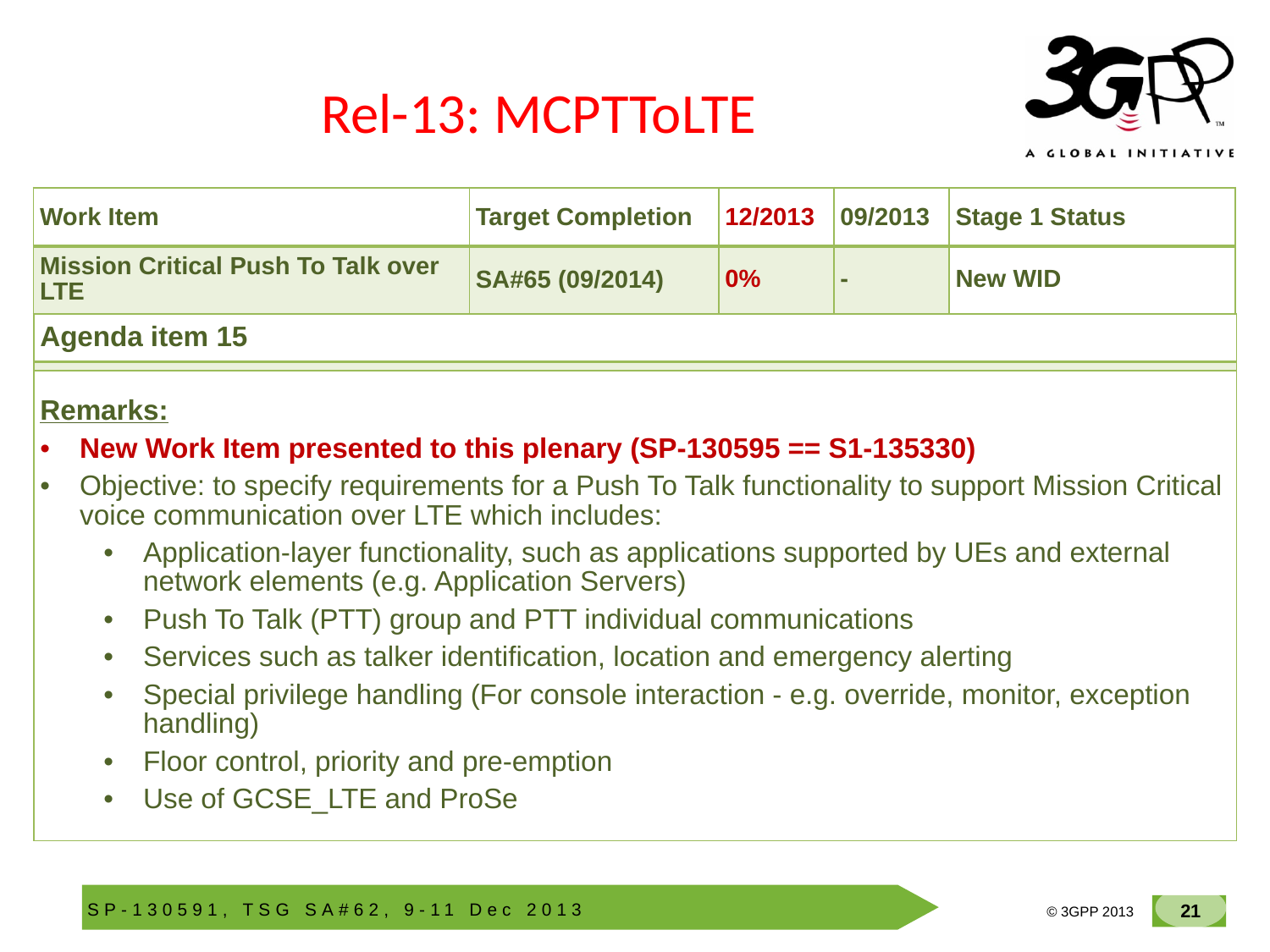

# Rel-13: MCPTToLTE
| Work Item | Target Completion | 12/2013 | 09/2013 | Stage 1 Status |
| --- | --- | --- | --- | --- |
| Mission Critical Push To Talk over LTE | SA#65 (09/2014) | 0% | - | New WID |
| Agenda item 15 |
| --- |
|  |
| Remarks: New Work Item presented to this plenary (SP-130595 == S1-135330) Objective: to specify requirements for a Push To Talk functionality to support Mission Critical voice communication over LTE which includes: Application-layer functionality, such as applications supported by UEs and external network elements (e.g. Application Servers) Push To Talk (PTT) group and PTT individual communications Services such as talker identification, location and emergency alerting Special privilege handling (For console interaction - e.g. override, monitor, exception handling) Floor control, priority and pre-emption Use of GCSE\_LTE and ProSe |